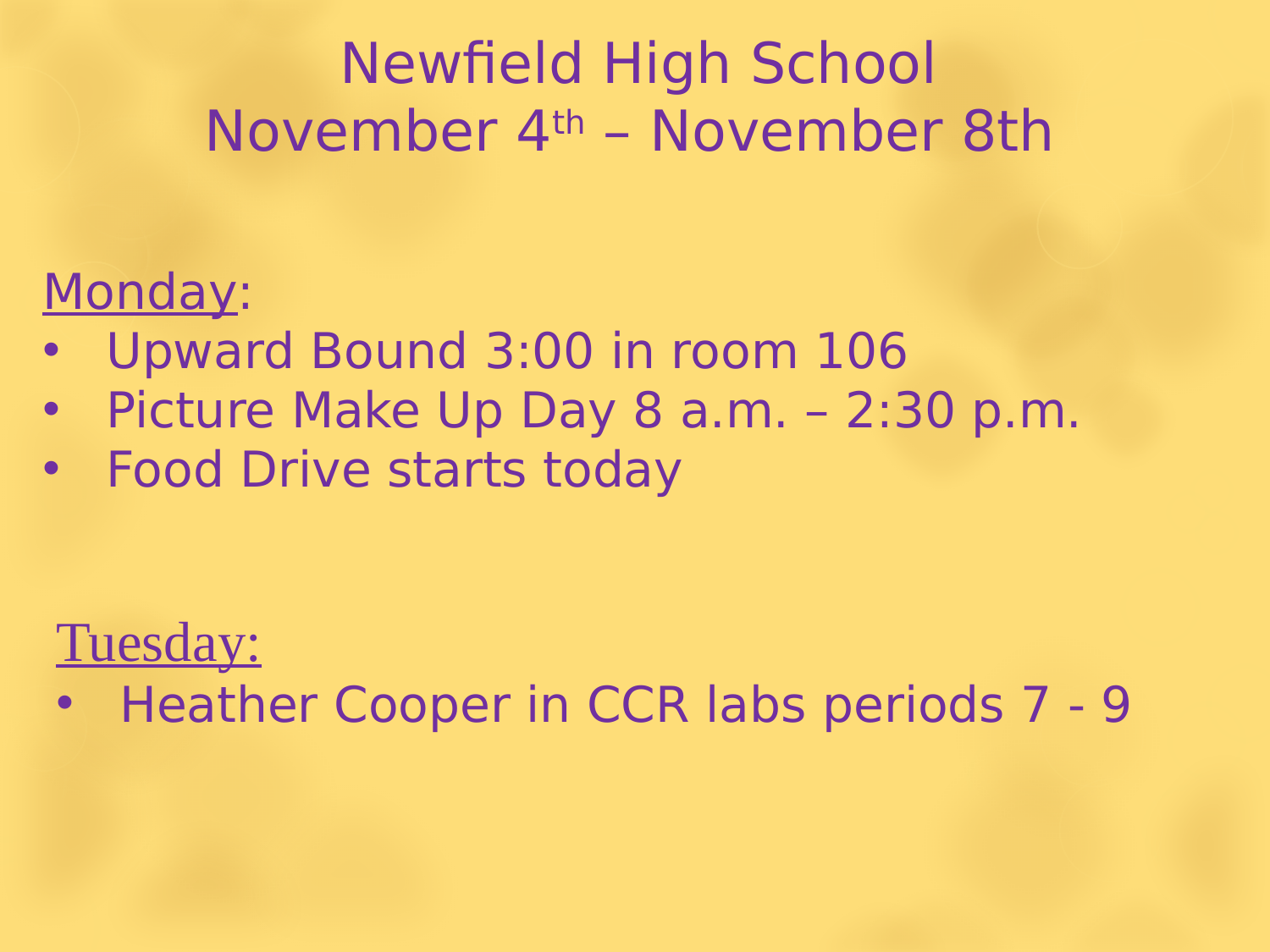

Newfield High School
November 4th – November 8th
Monday:
Upward Bound 3:00 in room 106
Picture Make Up Day 8 a.m. – 2:30 p.m.
Food Drive starts today
Tuesday:
Heather Cooper in CCR labs periods 7 - 9